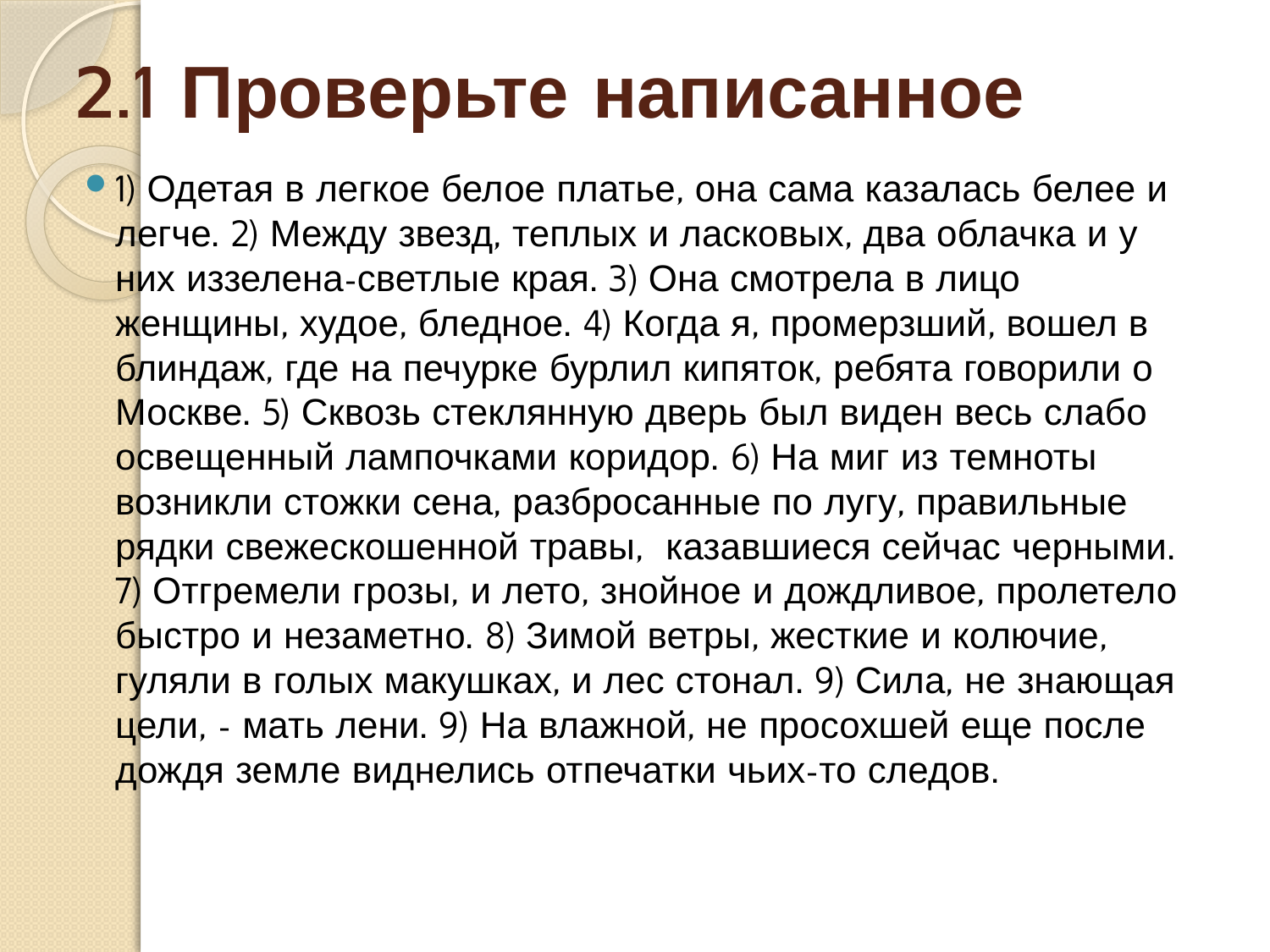

# 2.1 Проверьте написанное
1) Одетая в легкое белое платье, она сама казалась белее и легче. 2) Между звезд, теплых и ласковых, два облачка и у них иззелена-светлые края. 3) Она смотрела в лицо женщины, худое, бледное. 4) Когда я, промерзший, вошел в блиндаж, где на печурке бурлил кипяток, ребята говорили о Москве. 5) Сквозь стеклянную дверь был виден весь слабо  освещенный лампочками коридор. 6) На миг из темноты возникли стожки сена, разбросанные по лугу, правильные рядки свежескошенной травы,  казавшиеся сейчас черными. 7) Отгремели грозы, и лето, знойное и дождливое, пролетело быстро и незаметно. 8) Зимой ветры, жесткие и колючие, гуляли в голых макушках, и лес стонал. 9) Сила, не знающая цели, - мать лени. 9) На влажной, не просохшей еще после дождя земле виднелись отпечатки чьих-то следов.